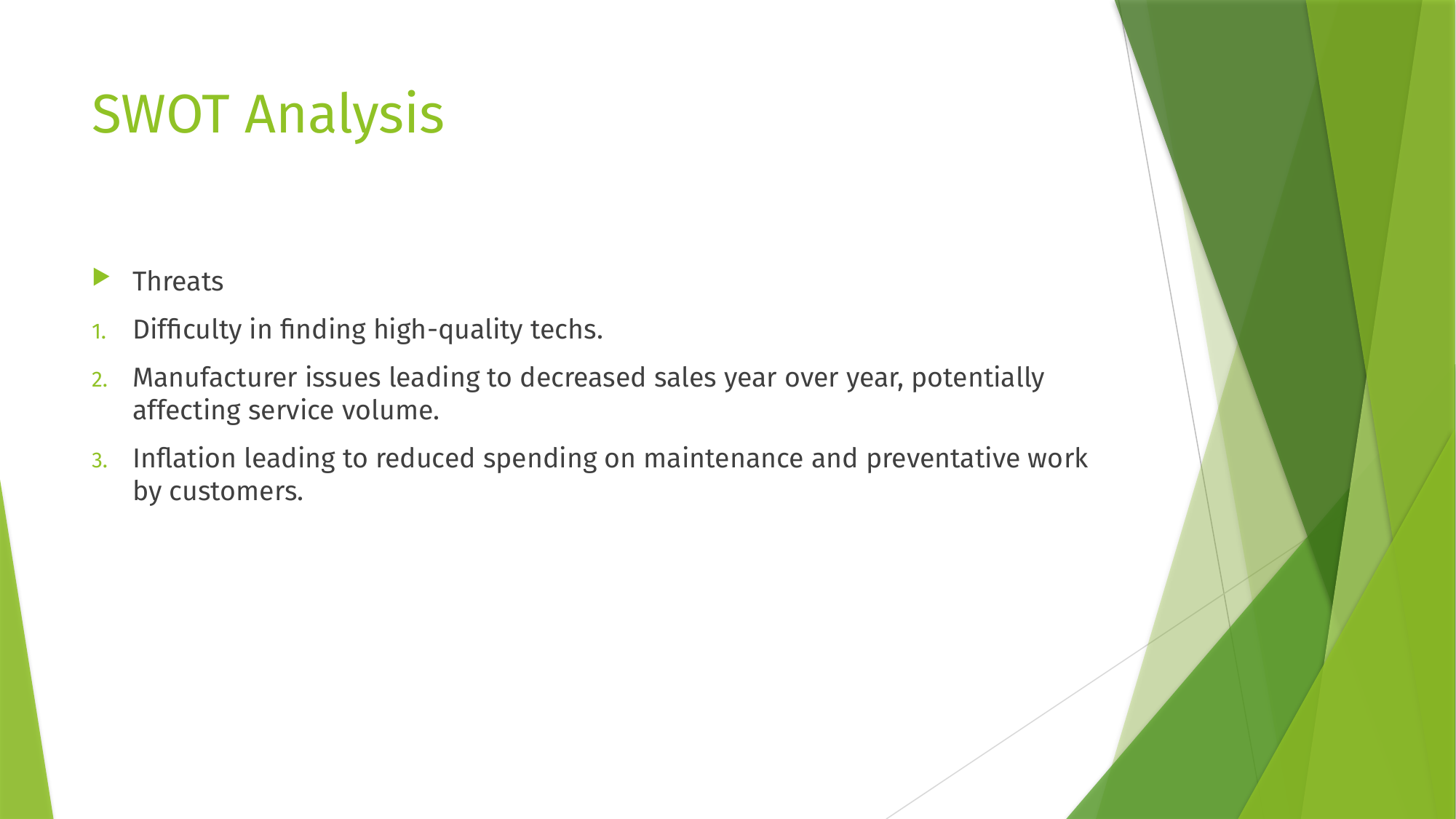

# SWOT Analysis
Threats
Difficulty in finding high-quality techs.
Manufacturer issues leading to decreased sales year over year, potentially affecting service volume.
Inflation leading to reduced spending on maintenance and preventative work by customers.